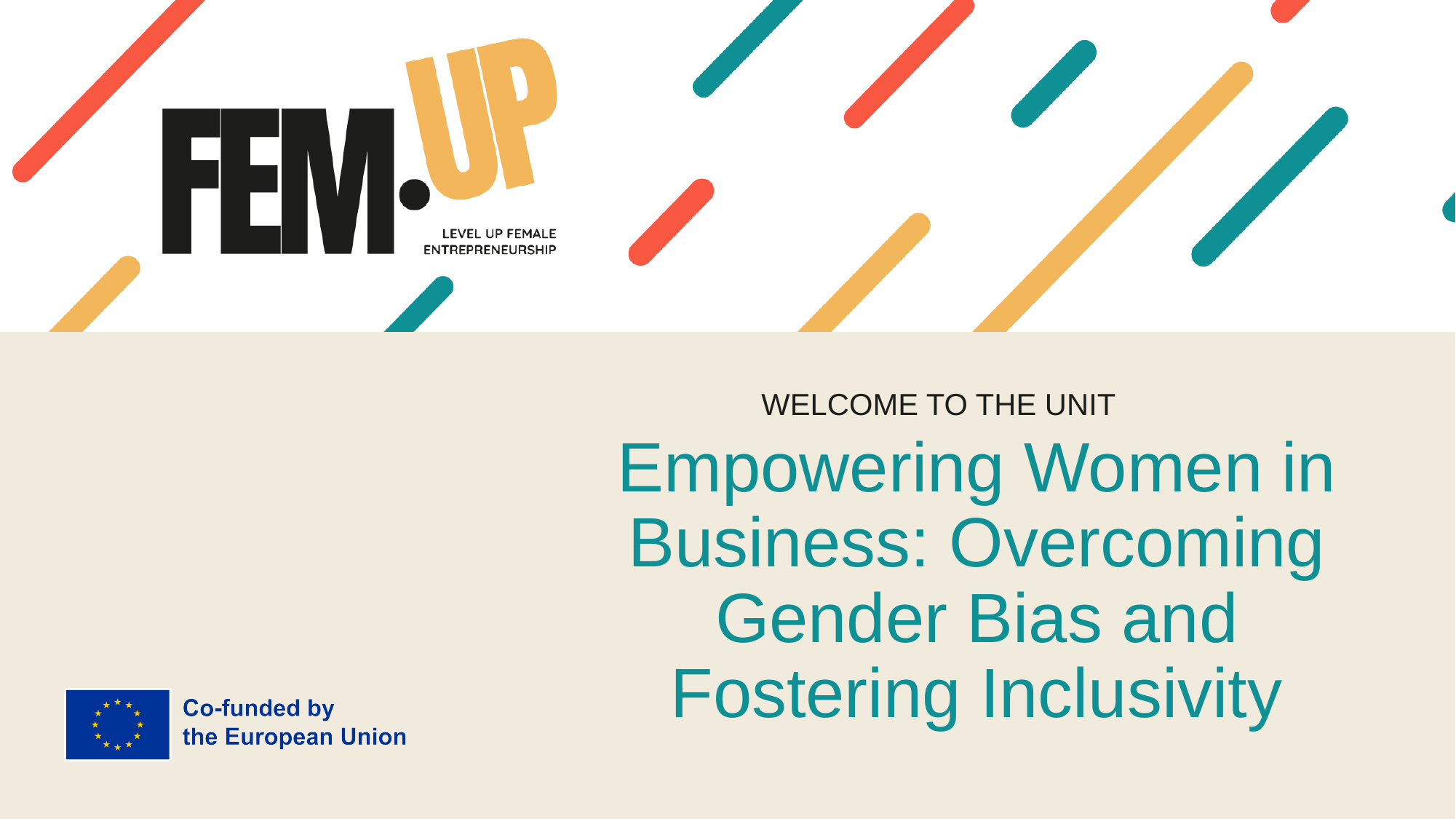

WELCOME TO THE UNIT
# Empowering Women in Business: Overcoming Gender Bias and Fostering Inclusivity